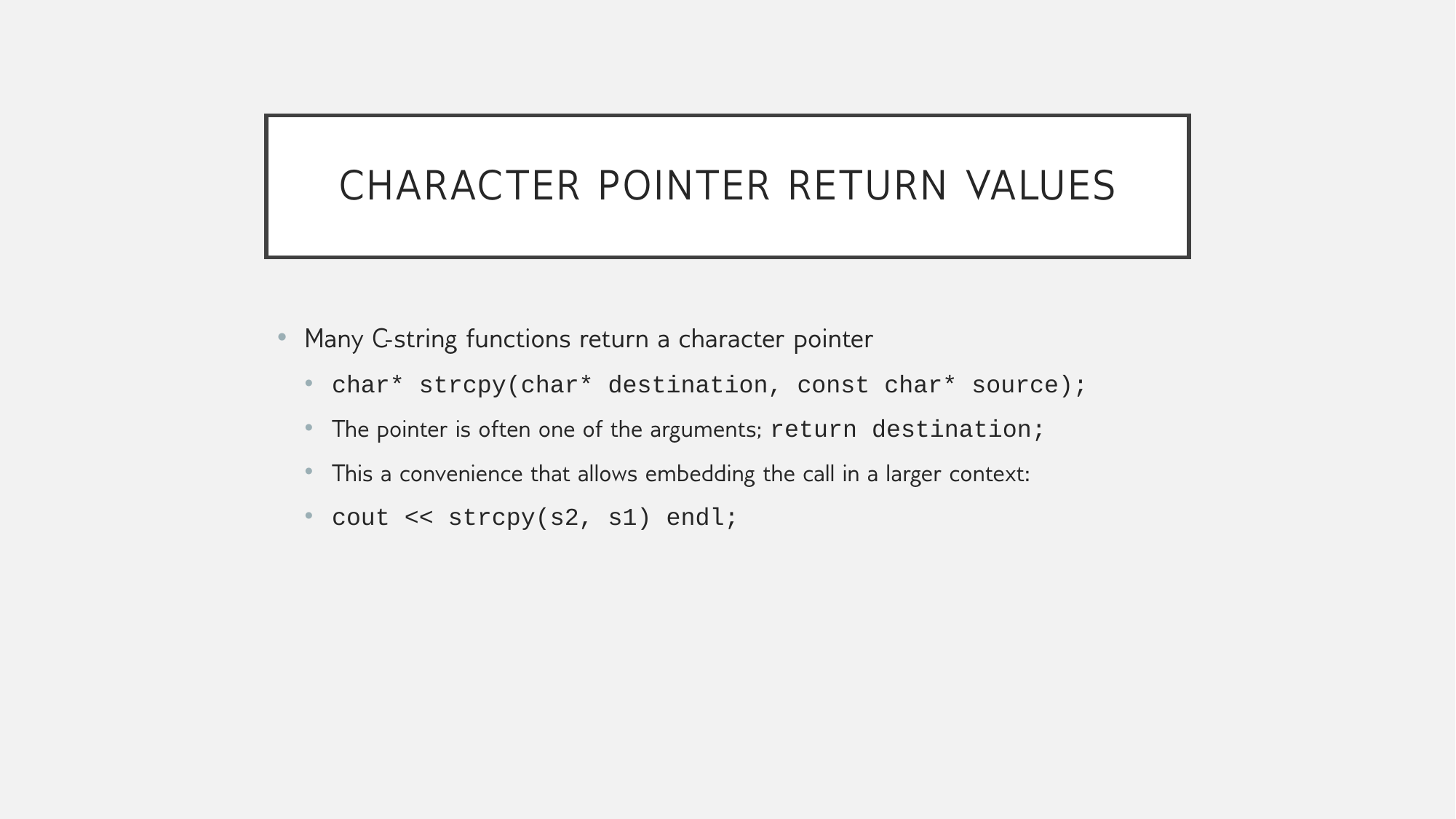

# Character pointer return values
Many C-string functions return a character pointer
char* strcpy(char* destination, const char* source);
The pointer is often one of the arguments; return destination;
This a convenience that allows embedding the call in a larger context:
cout << strcpy(s2, s1) endl;